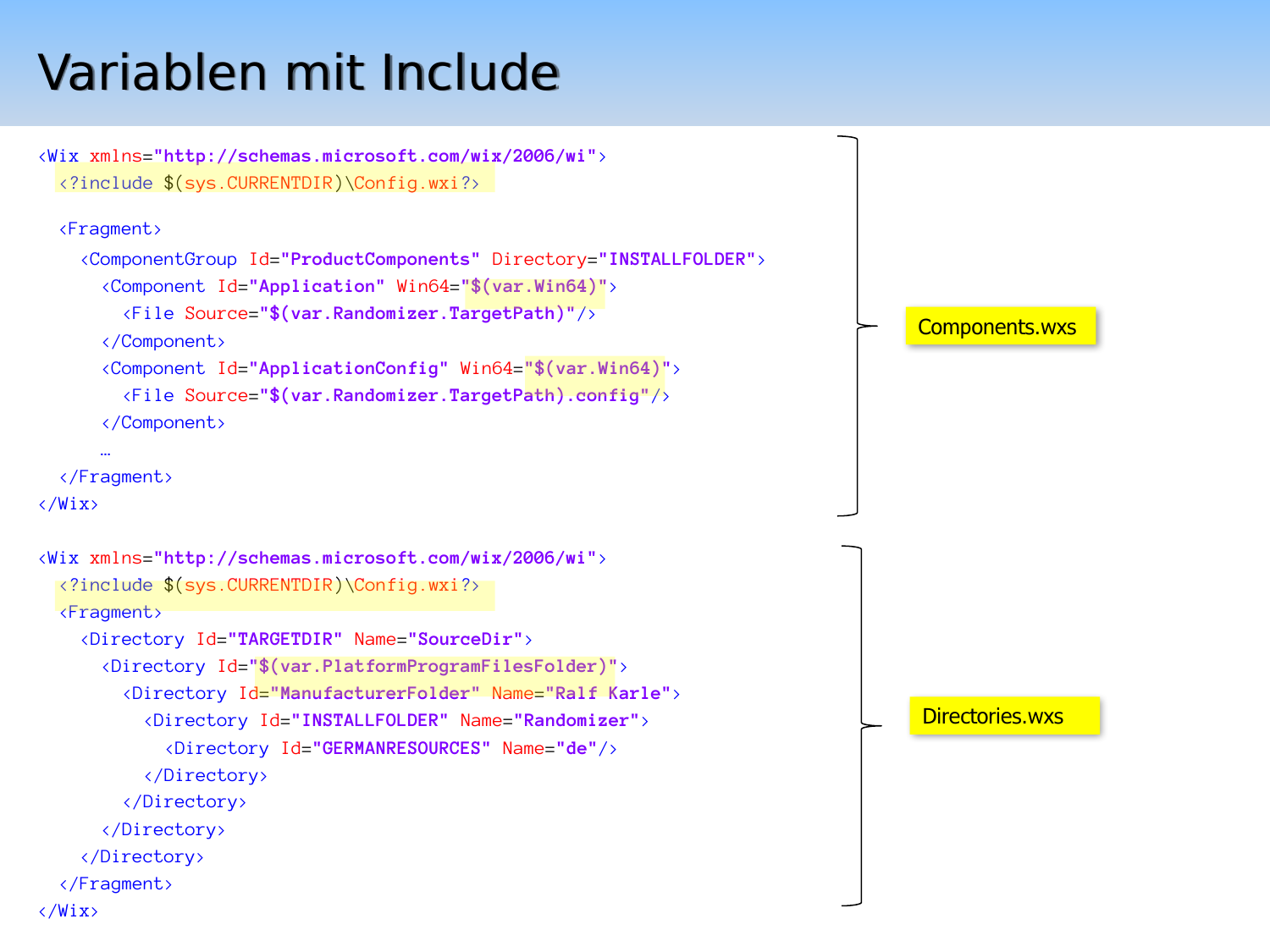

# Variablen mit Include
<Wix xmlns="http://schemas.microsoft.com/wix/2006/wi">
  <?include $(sys.CURRENTDIR)\Config.wxi?>
  <Fragment>
    <ComponentGroup Id="ProductComponents" Directory="INSTALLFOLDER">
      <Component Id="Application" Win64="$(var.Win64)">
        <File Source="$(var.Randomizer.TargetPath)"/>
      </Component>
      <Component Id="ApplicationConfig" Win64="$(var.Win64)">
        <File Source="$(var.Randomizer.TargetPath).config"/>
      </Component>
      …
  </Fragment>
</Wix>

<Wix xmlns="http://schemas.microsoft.com/wix/2006/wi">
  <?include $(sys.CURRENTDIR)\Config.wxi?>
  <Fragment>
    <Directory Id="TARGETDIR" Name="SourceDir">
      <Directory Id="$(var.PlatformProgramFilesFolder)">
        <Directory Id="ManufacturerFolder" Name="Ralf Karle">
          <Directory Id="INSTALLFOLDER" Name="Randomizer">
            <Directory Id="GERMANRESOURCES" Name="de"/>
          </Directory>
        </Directory>
      </Directory>
    </Directory>
  </Fragment>
</Wix>

Components.wxs

Directories.wxs